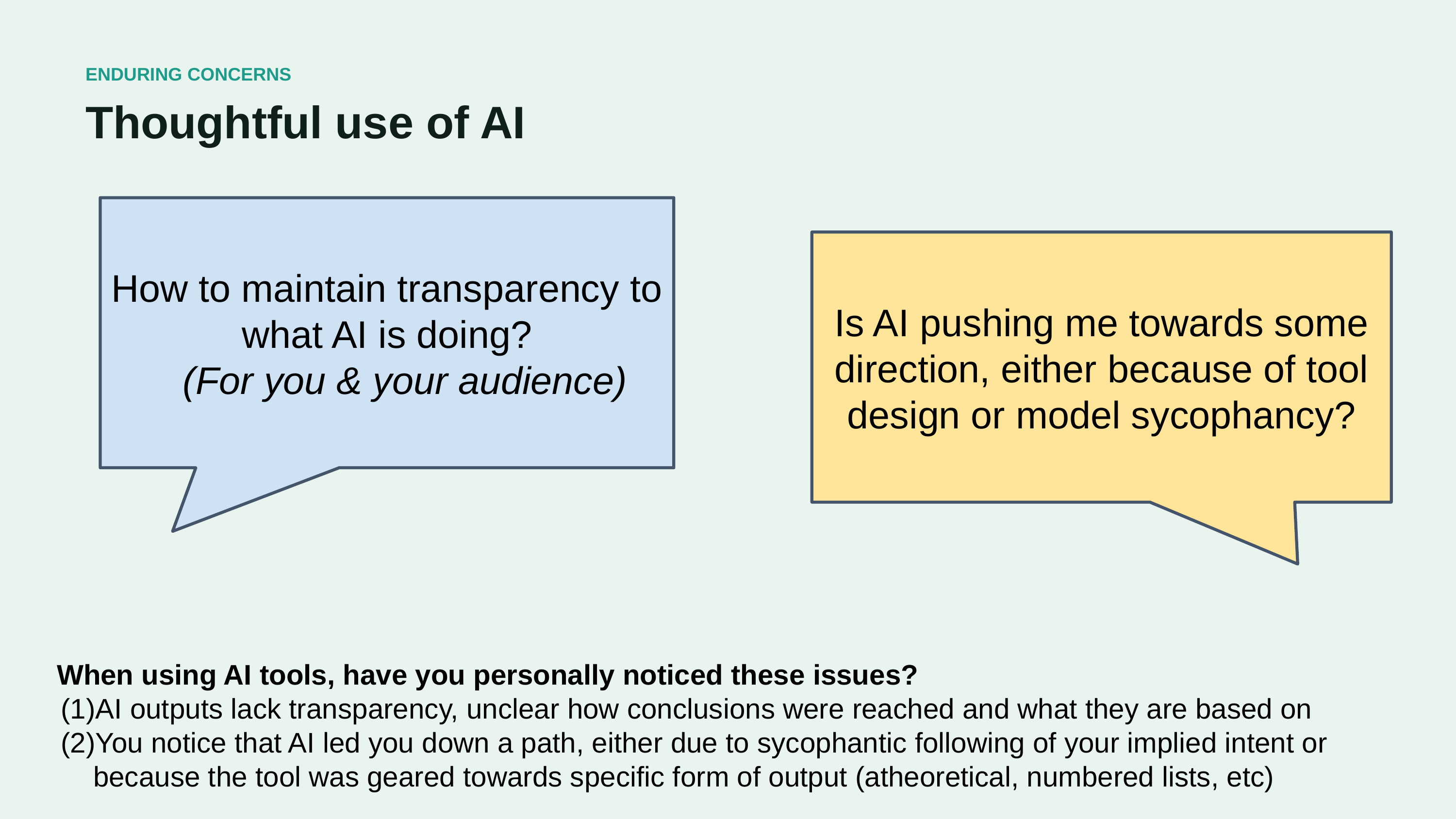

ENDURING CONCERNS
Thoughtful use of AI
How to maintain transparency to what AI is doing?
(For you & your audience)
Is AI pushing me towards some direction, either because of tool design or model sycophancy?
When using AI tools, have you personally noticed these issues?
AI outputs lack transparency, unclear how conclusions were reached and what they are based on
You notice that AI led you down a path, either due to sycophantic following of your implied intent or because the tool was geared towards specific form of output (atheoretical, numbered lists, etc)